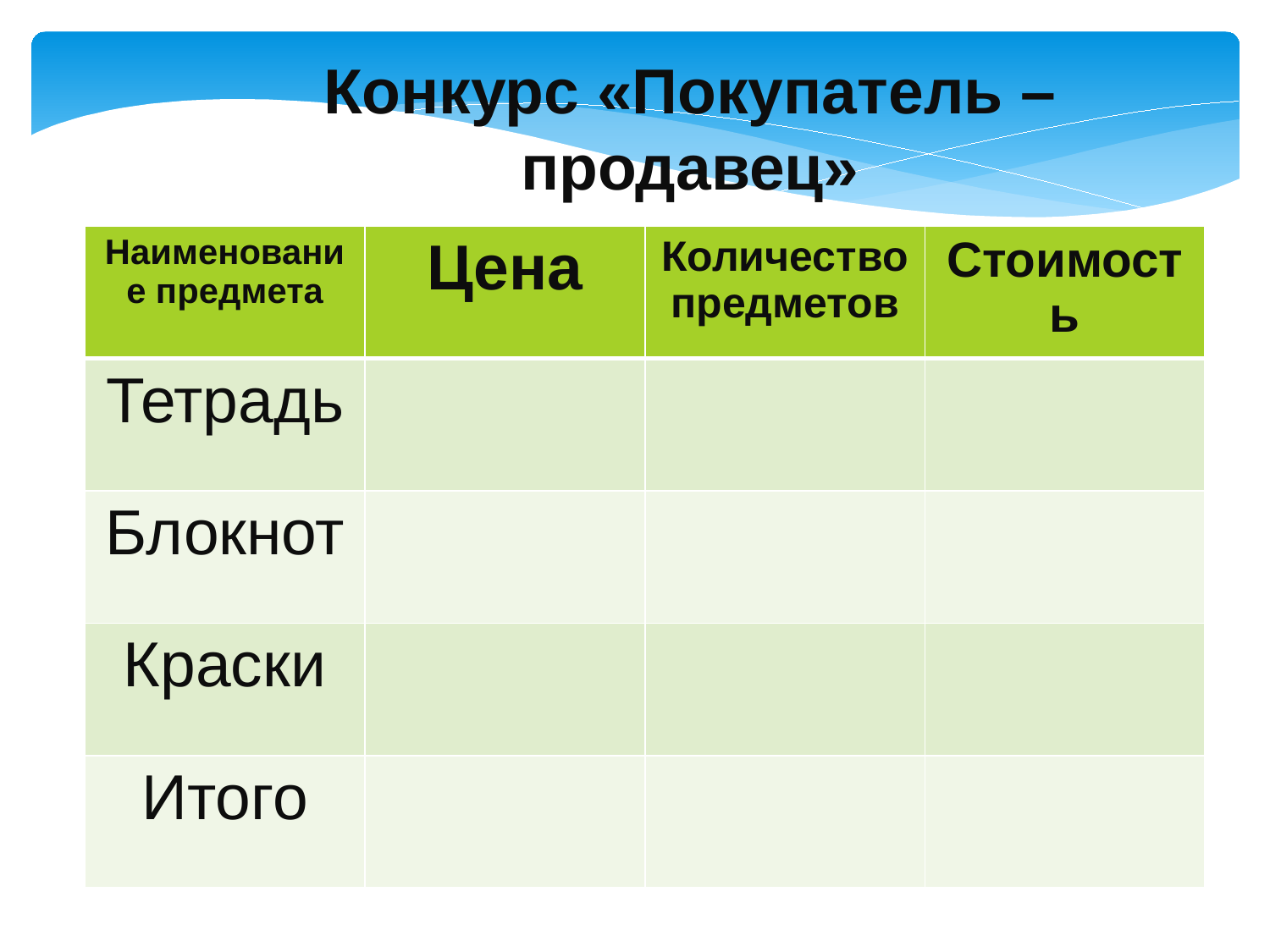

Конкурс «Покупатель – продавец»
| Наименование предмета | Цена | Количество предметов | Стоимость |
| --- | --- | --- | --- |
| Тетрадь |  |  |  |
| Блокнот |  |  |  |
| Краски |  |  |  |
| Итого |  |  |  |